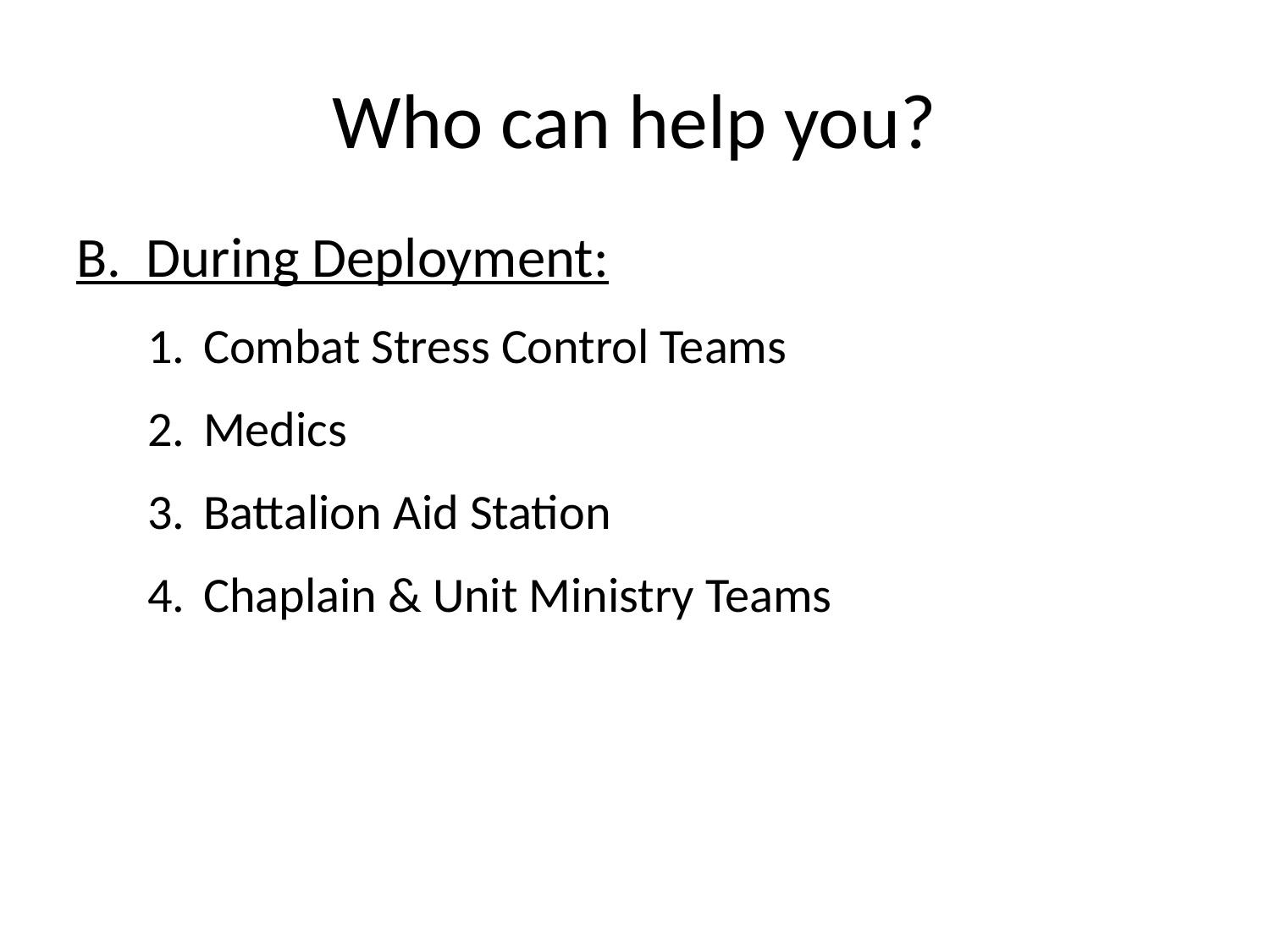

# Who can help you?
B.  During Deployment:
Combat Stress Control Teams
Medics
Battalion Aid Station
Chaplain & Unit Ministry Teams